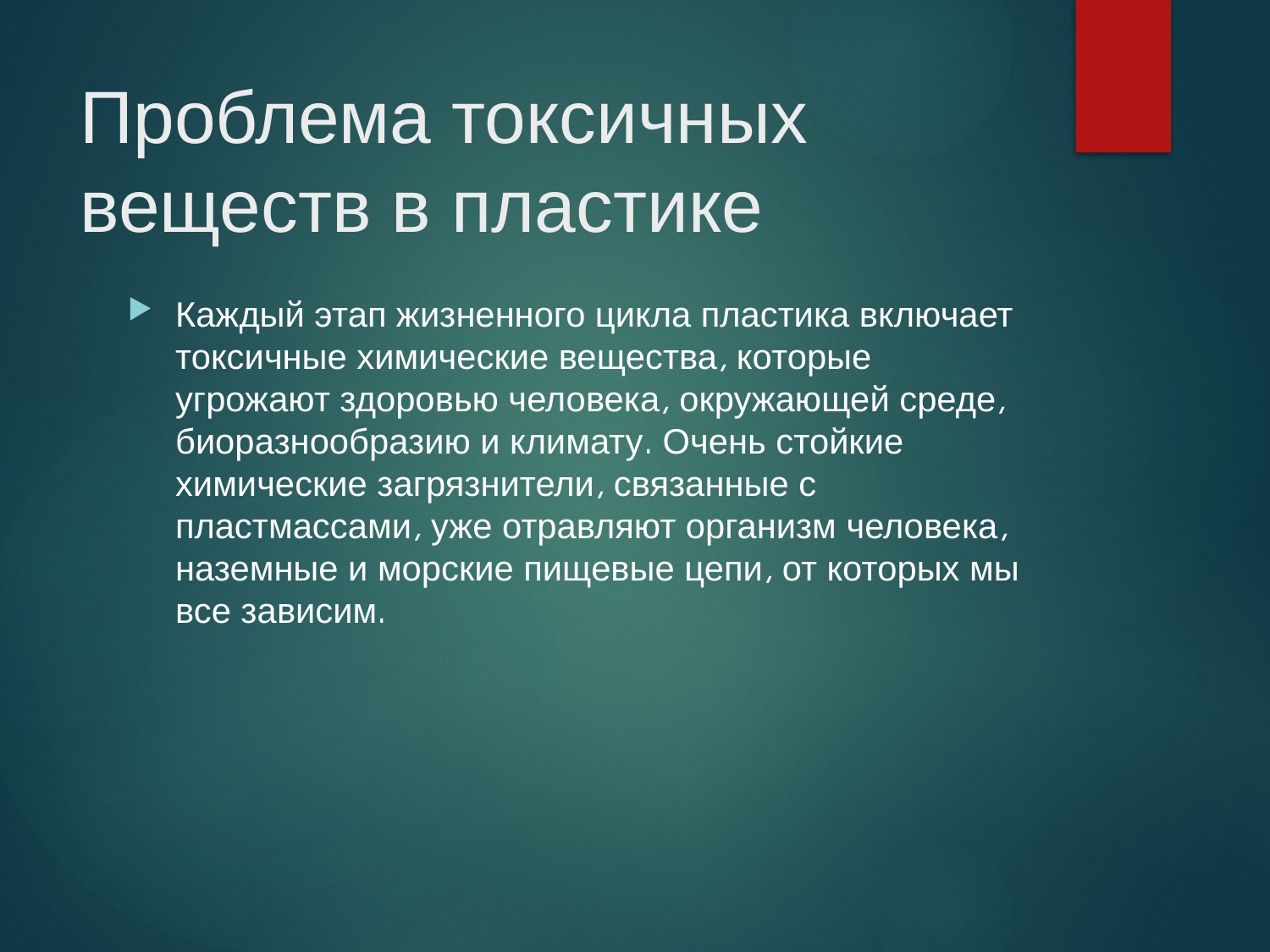

# Проблема токсичных веществ в пластике
Каждый этап жизненного цикла пластика включает токсичные химические вещества, которые угрожают здоровью человека, окружающей среде, биоразнообразию и климату. Очень стойкие химические загрязнители, связанные с пластмассами, уже отравляют организм человека, наземные и морские пищевые цепи, от которых мы все зависим.